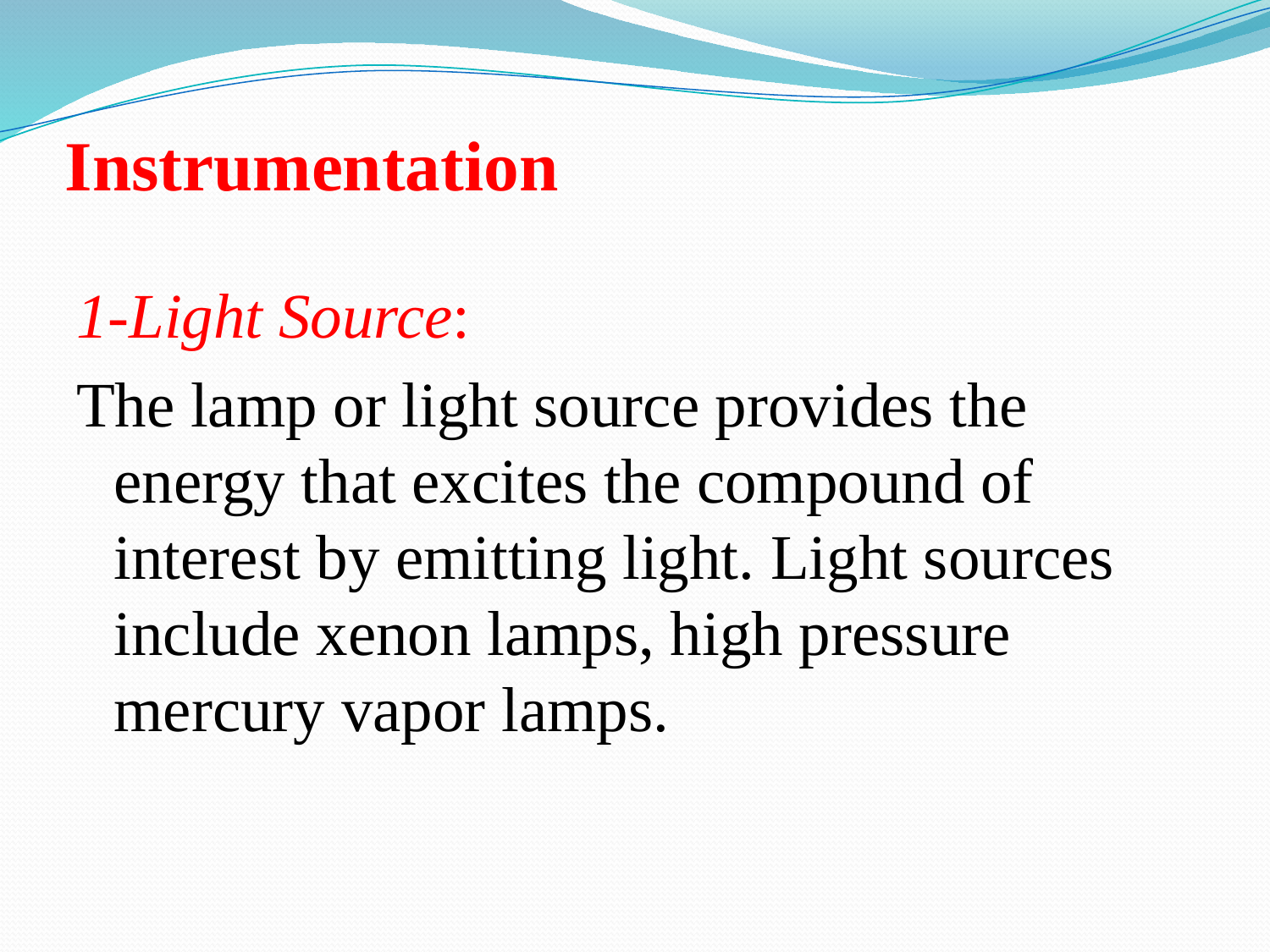

# Instrumentation
1-Light Source:
The lamp or light source provides the energy that excites the compound of interest by emitting light. Light sources include xenon lamps, high pressure mercury vapor lamps.